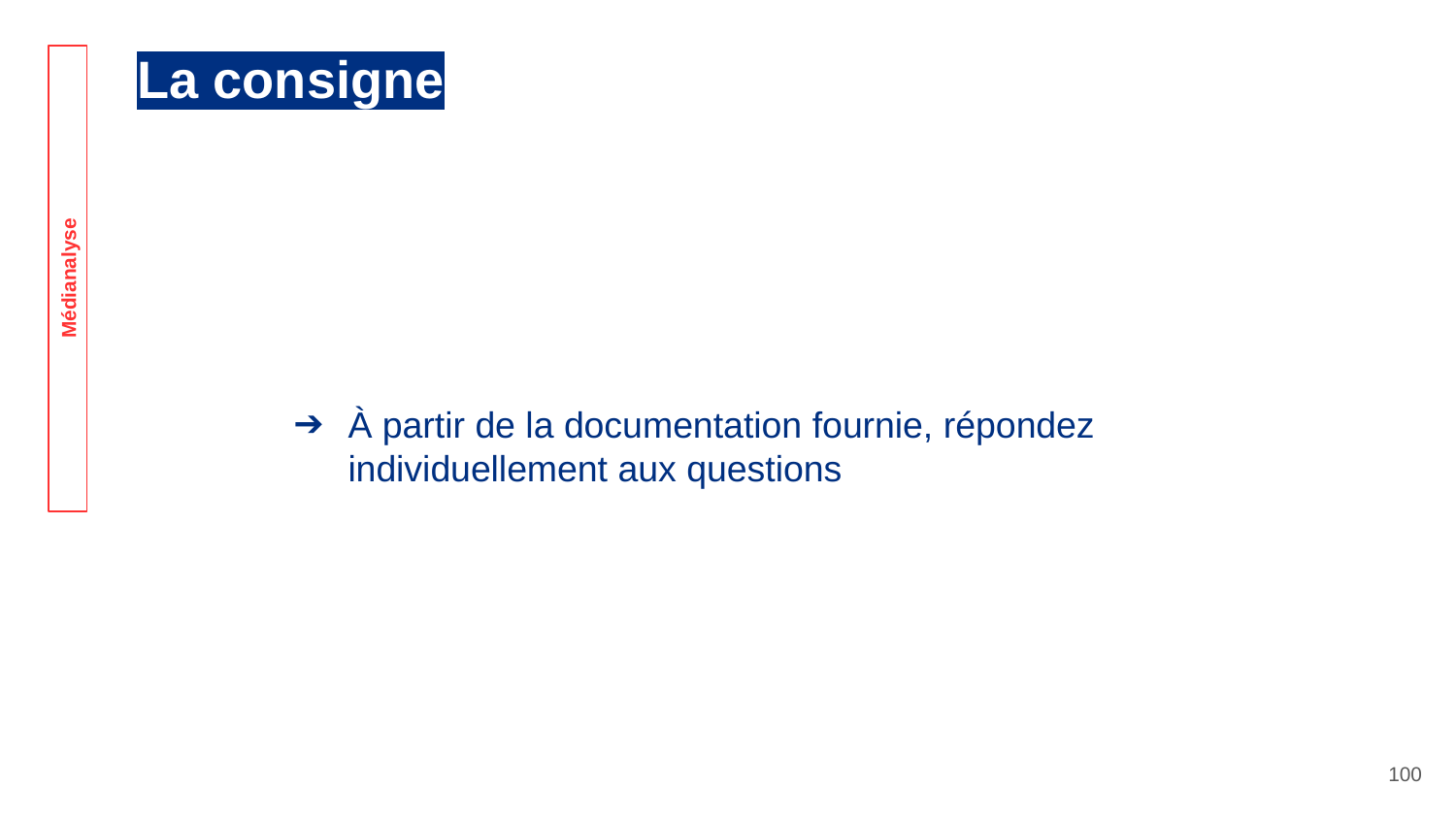

La consigne
À partir de la documentation fournie, répondez individuellement aux questions
Médianalyse
100